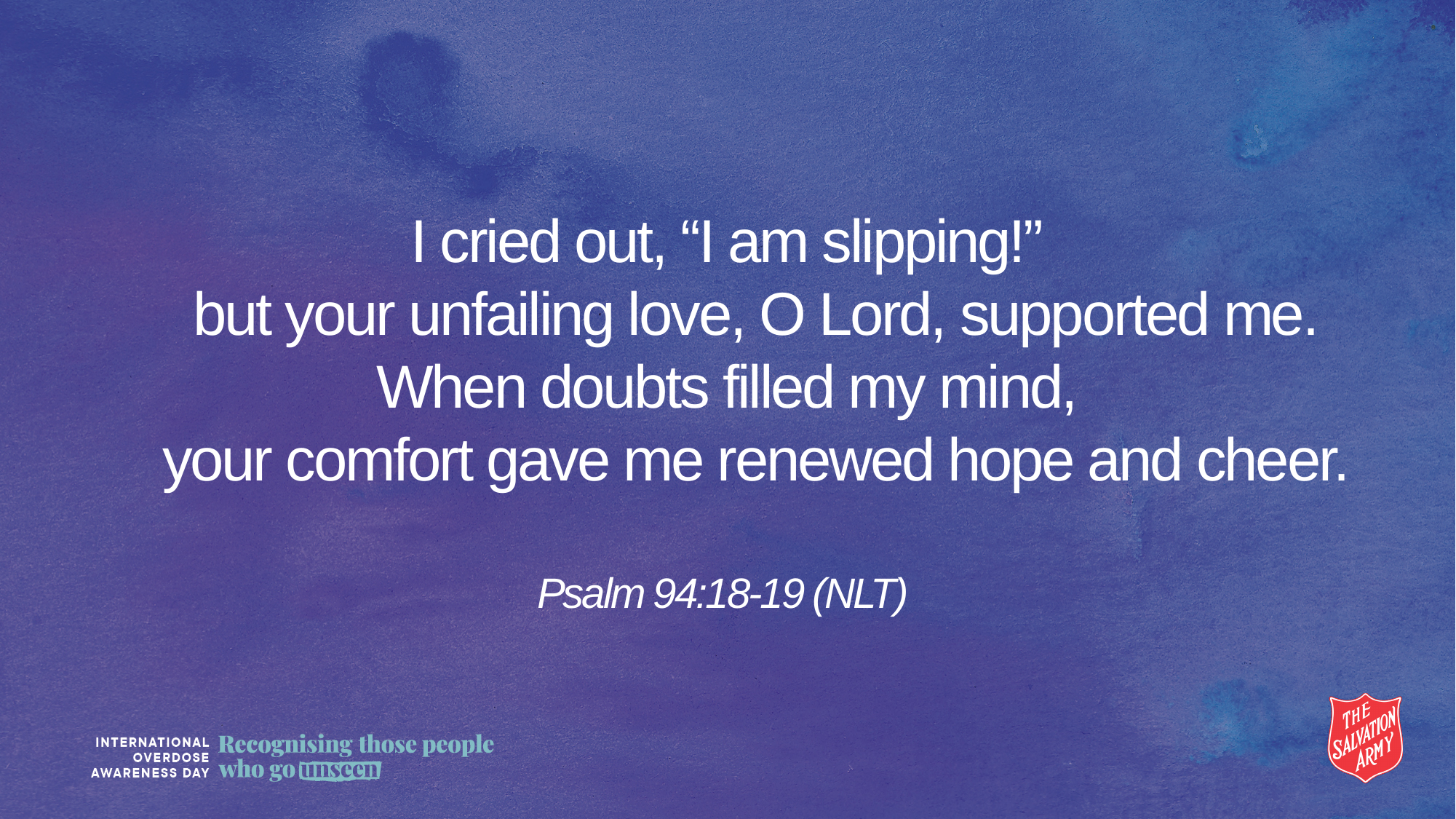

# I cried out, “I am slipping!”     but your unfailing love, O Lord, supported me. When doubts filled my mind,     your comfort gave me renewed hope and cheer. Psalm 94:18-19 (NLT)